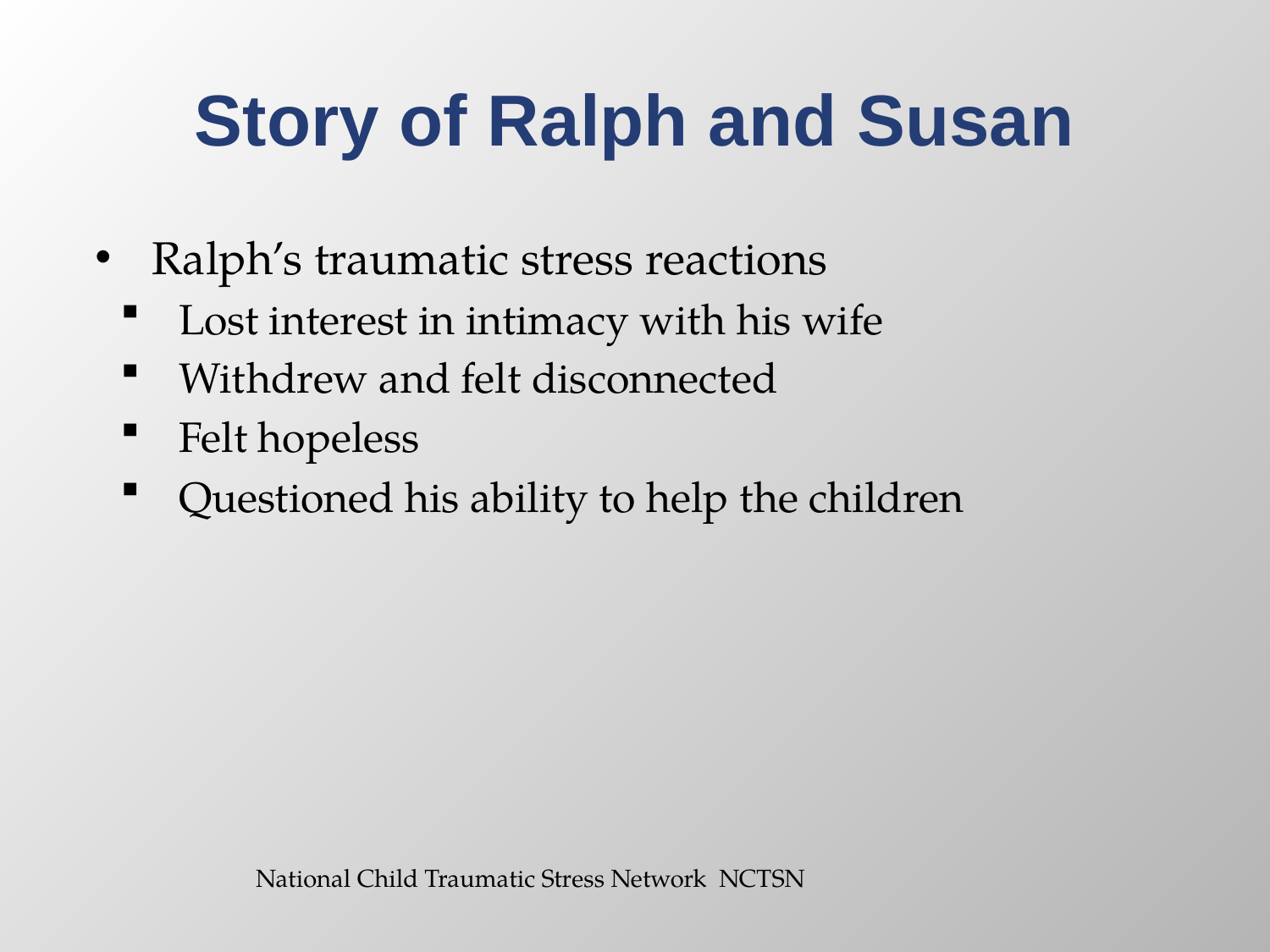

# Story of Ralph and Susan
Ralph’s traumatic stress reactions
 Lost interest in intimacy with his wife
 Withdrew and felt disconnected
 Felt hopeless
 Questioned his ability to help the children
National Child Traumatic Stress Network  NCTSN